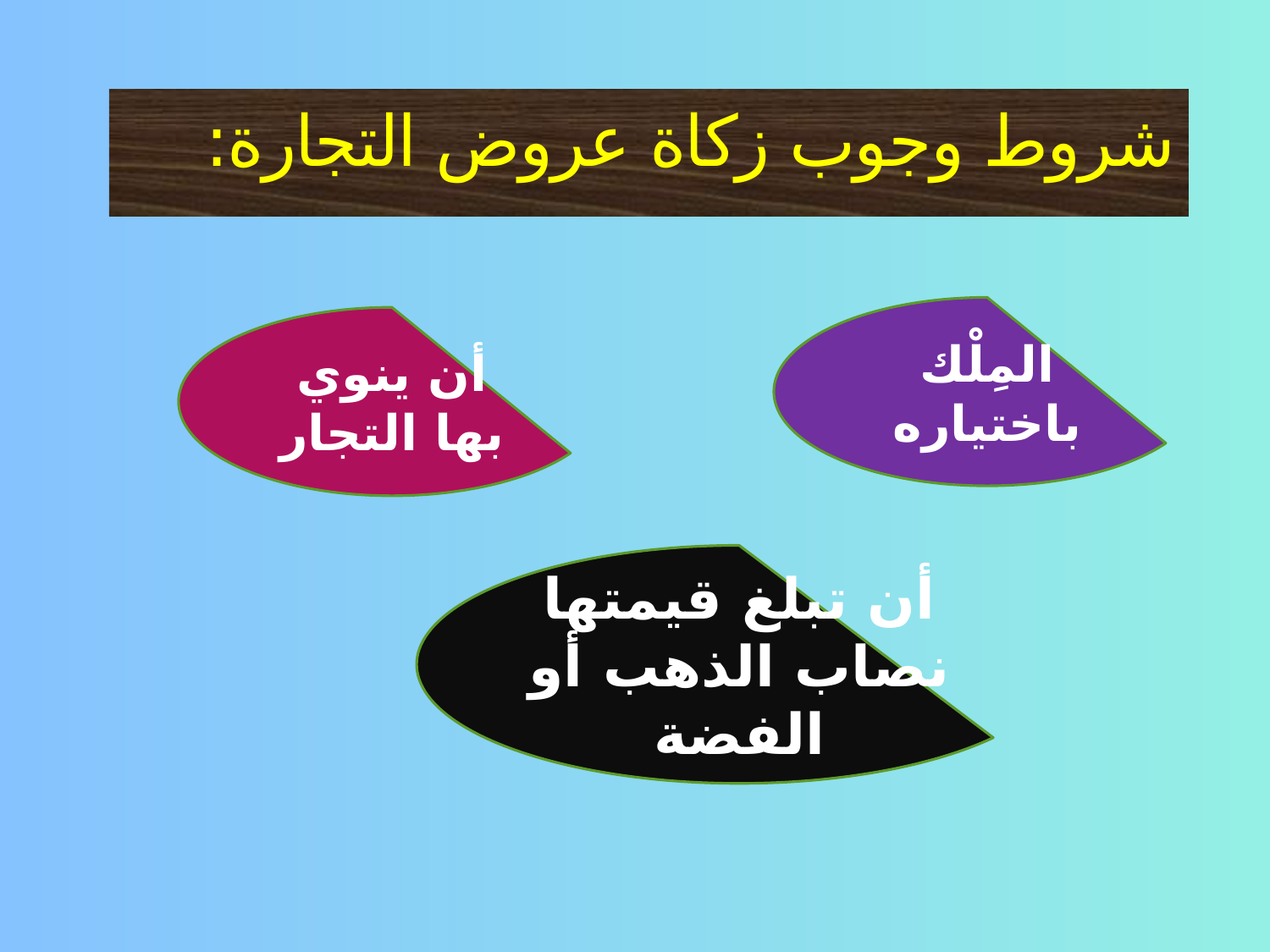

# شروط وجوب زكاة عروض التجارة:
المِلْك باختياره
أن ينوي بها التجار
أن تبلغ قيمتها نصاب الذهب أو الفضة